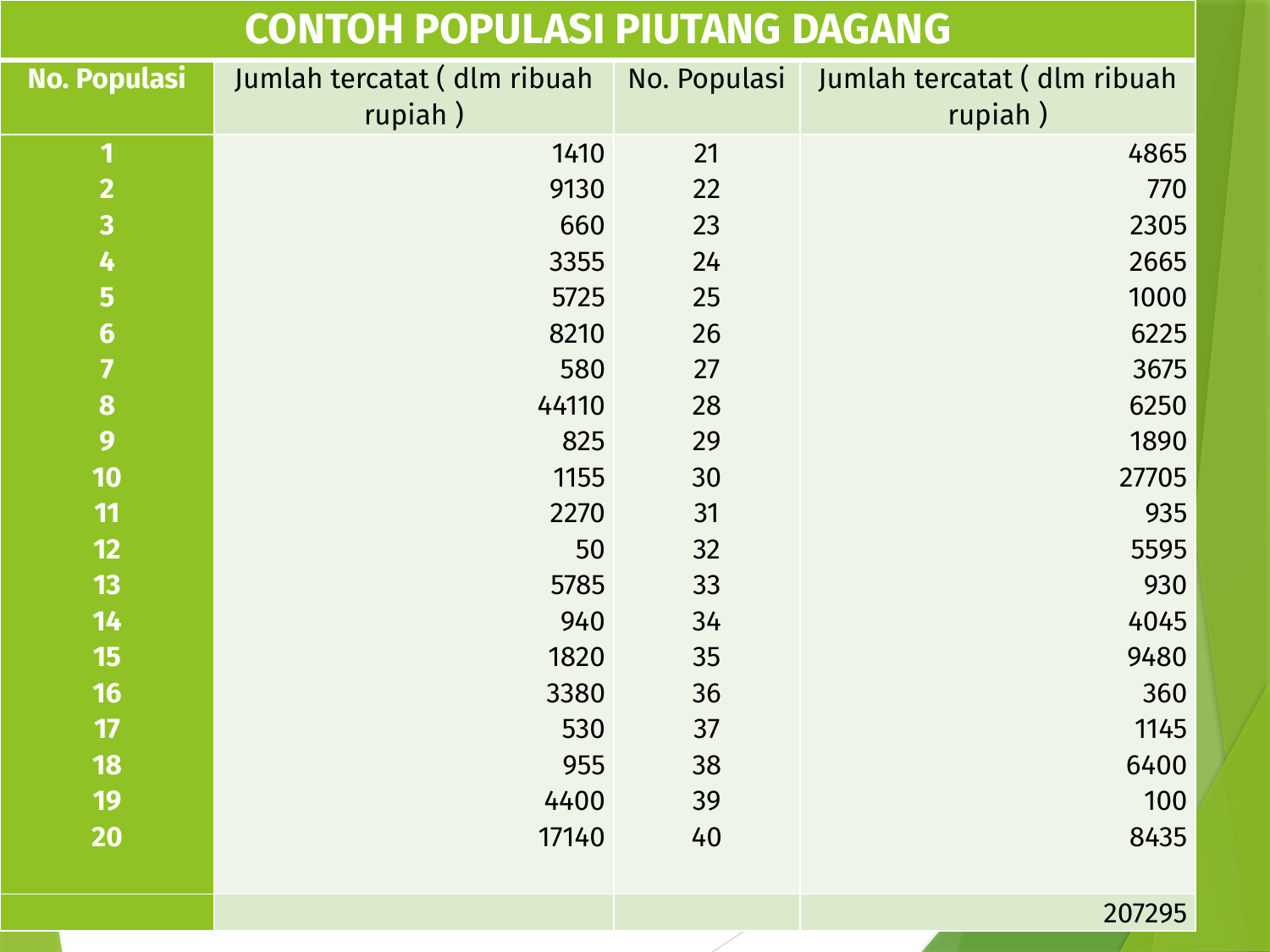

| CONTOH POPULASI PIUTANG DAGANG |  |  |  |
| --- | --- | --- | --- |
| No. Populasi | Jumlah tercatat ( dlm ribuah rupiah ) | No. Populasi | Jumlah tercatat ( dlm ribuah rupiah ) |
| 1 2 3 4 5 6 7 8 9 10 11 12 13 14 15 16 17 18 19 20 | 1410 9130 660 3355 5725 8210 580 44110 825 1155 2270 50 5785 940 1820 3380 530 955 4400 17140 | 21 22 23 24 25 26 27 28 29 30 31 32 33 34 35 36 37 38 39 40 | 4865 770 2305 2665 1000 6225 3675 6250 1890 27705 935 5595 930 4045 9480 360 1145 6400 100 8435 |
|  |  |  | 207295 |